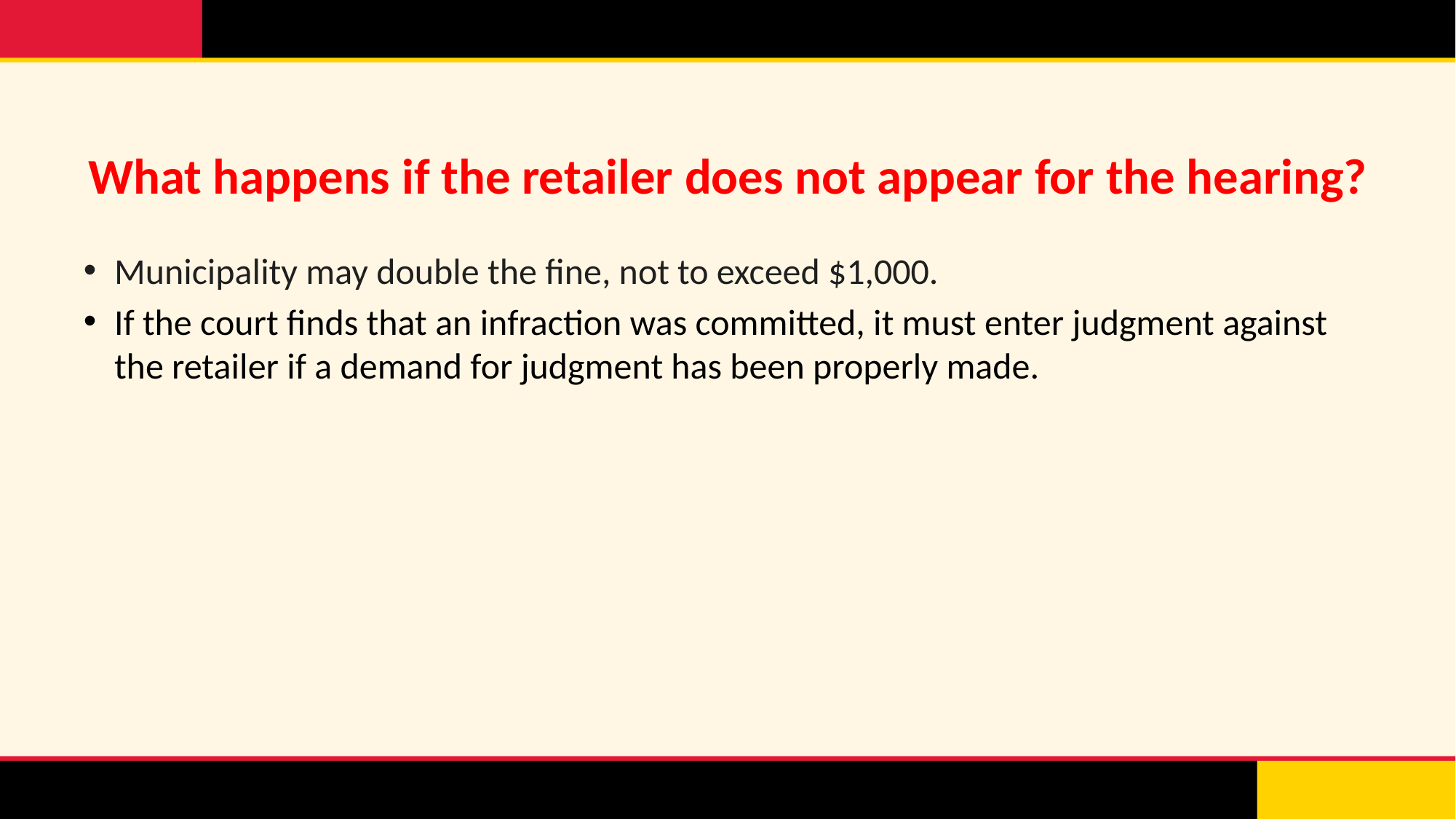

# What happens if the retailer does not appear for the hearing?
Municipality may double the fine, not to exceed $1,000.
If the court finds that an infraction was committed, it must enter judgment against the retailer if a demand for judgment has been properly made.